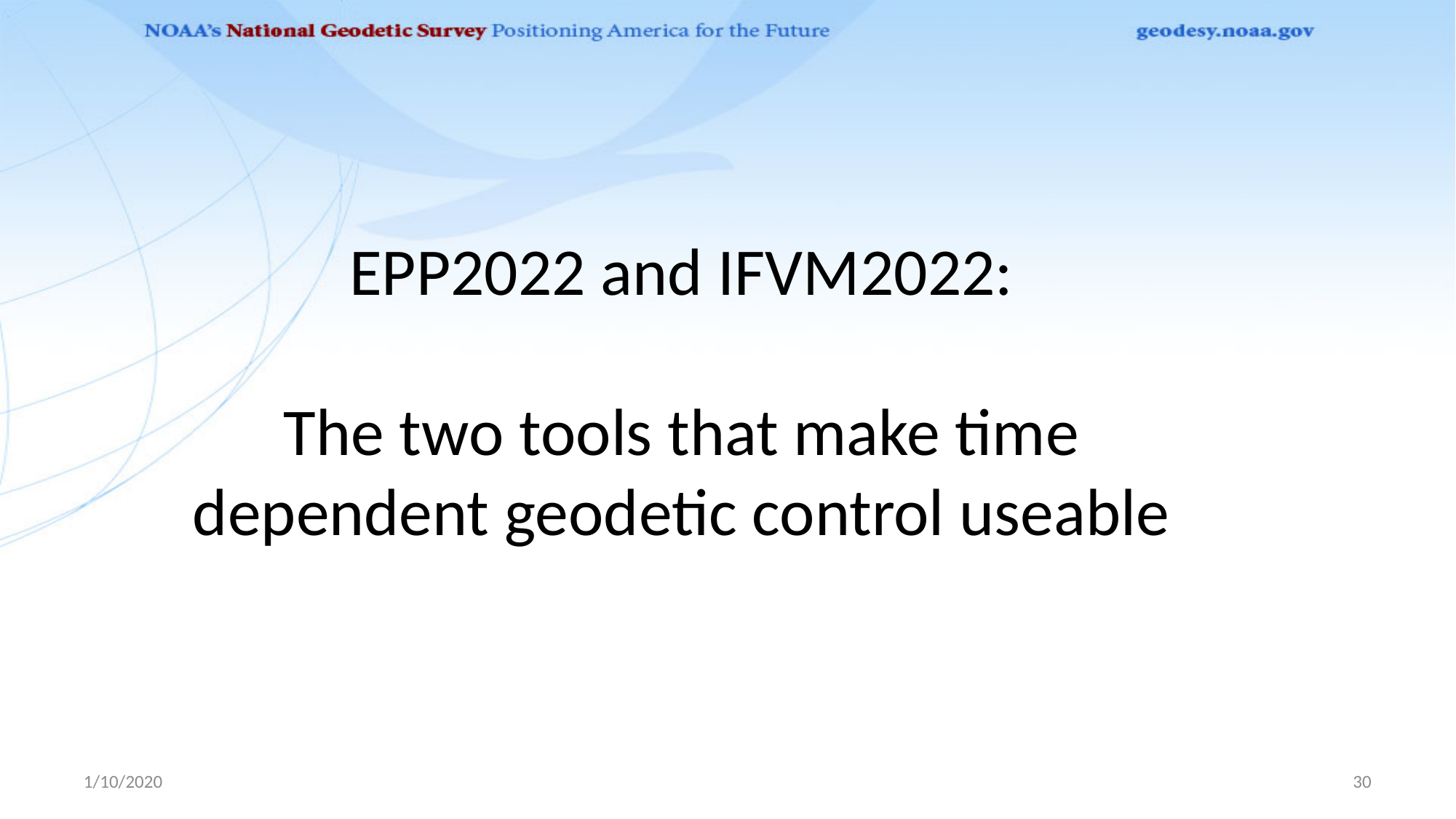

# EPP2022 and IFVM2022: The two tools that make time dependent geodetic control useable
1/10/2020
30